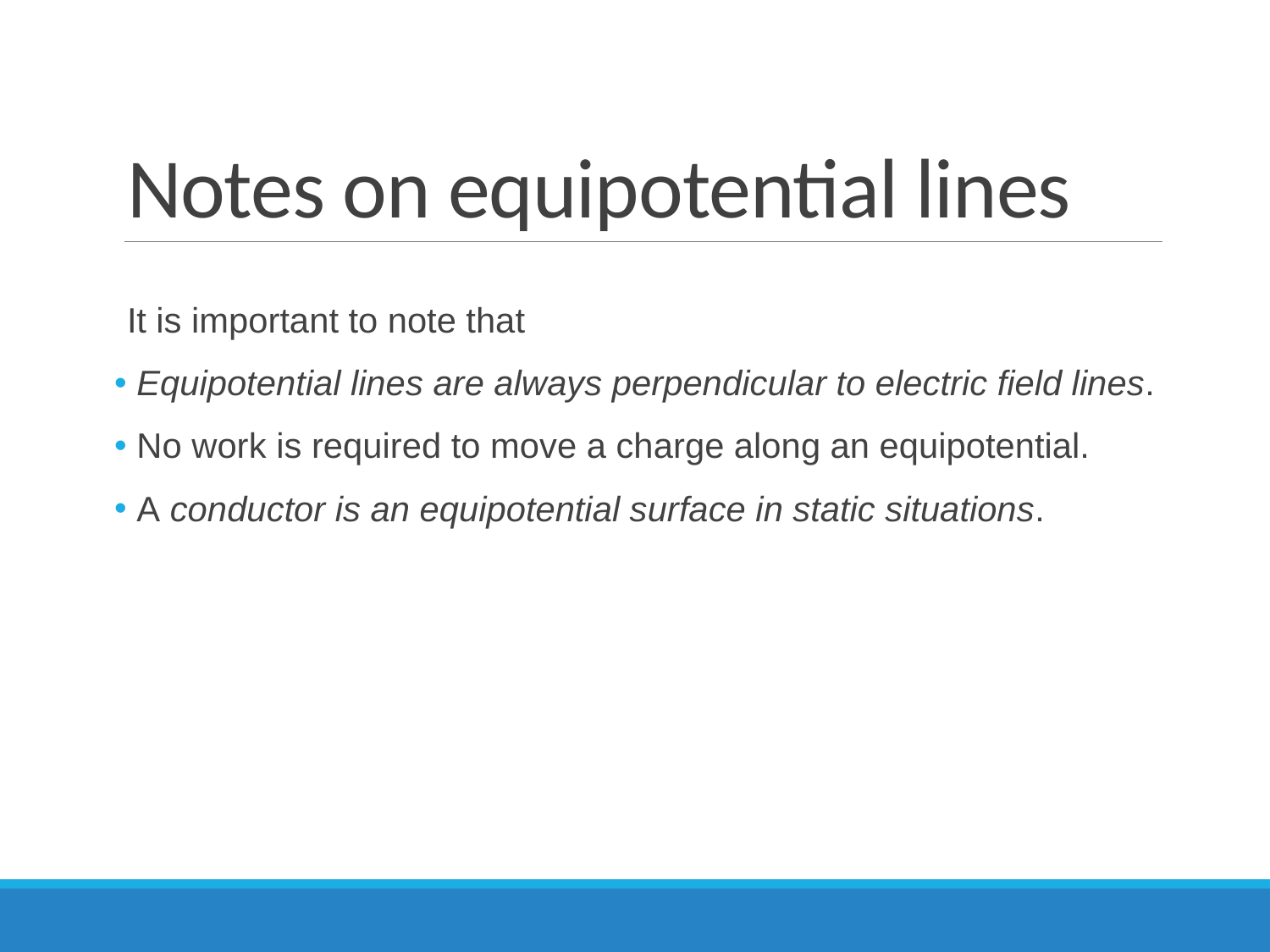

# Notes on equipotential lines
It is important to note that
 Equipotential lines are always perpendicular to electric field lines.
 No work is required to move a charge along an equipotential.
 A conductor is an equipotential surface in static situations.